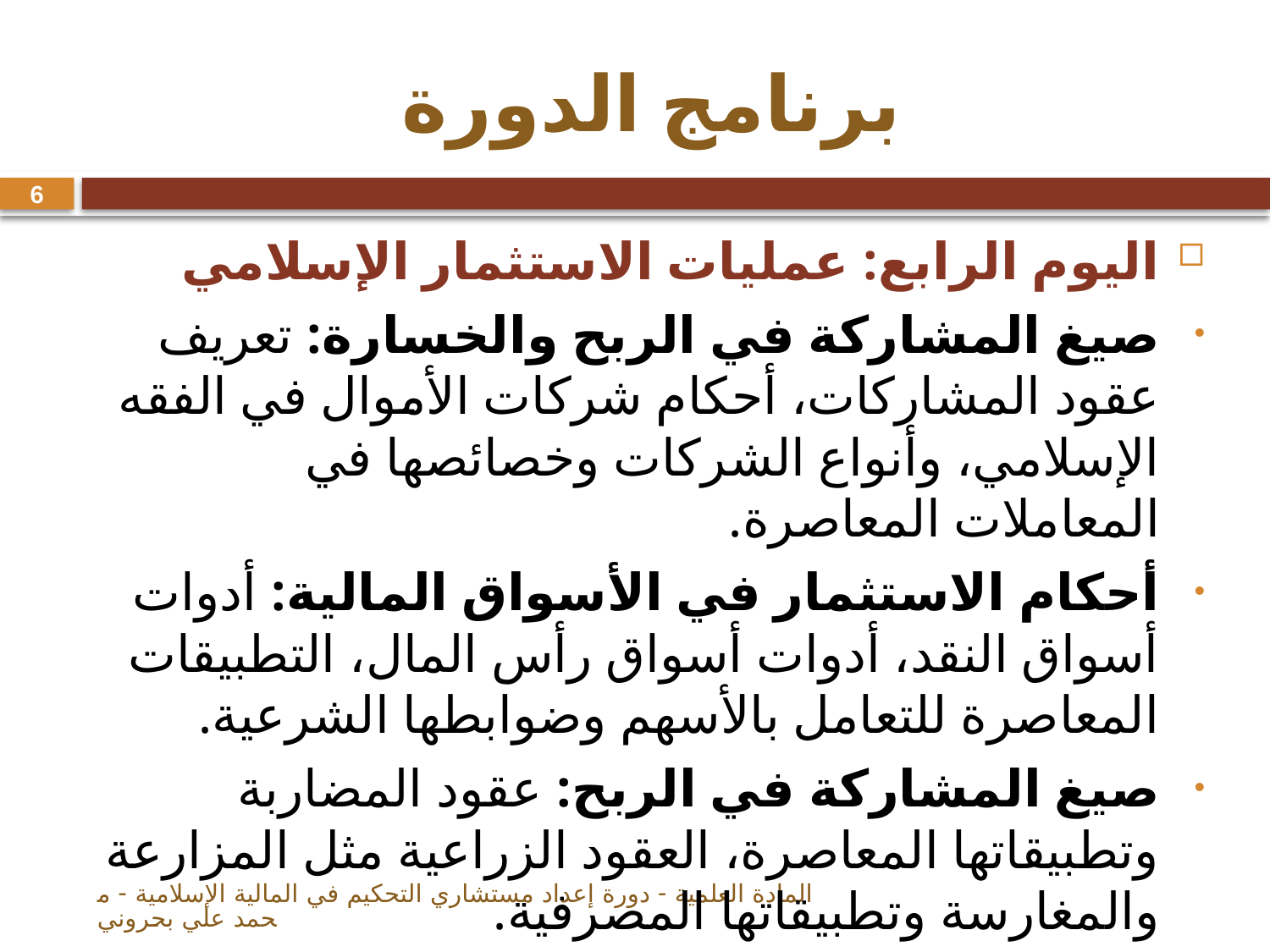

# برنامج الدورة
6
اليوم الرابع: عمليات الاستثمار الإسلامي
صيغ المشاركة في الربح والخسارة: تعريف عقود المشاركات، أحكام شركات الأموال في الفقه الإسلامي، وأنواع الشركات وخصائصها في المعاملات المعاصرة.
أحكام الاستثمار في الأسواق المالية: أدوات أسواق النقد، أدوات أسواق رأس المال، التطبيقات المعاصرة للتعامل بالأسهم وضوابطها الشرعية.
صيغ المشاركة في الربح: عقود المضاربة وتطبيقاتها المعاصرة، العقود الزراعية مثل المزارعة والمغارسة وتطبيقاتها المصرفية.

المادة العلمية - دورة إعداد مستشاري التحكيم في المالية الإسلامية - محمد علي بحروني